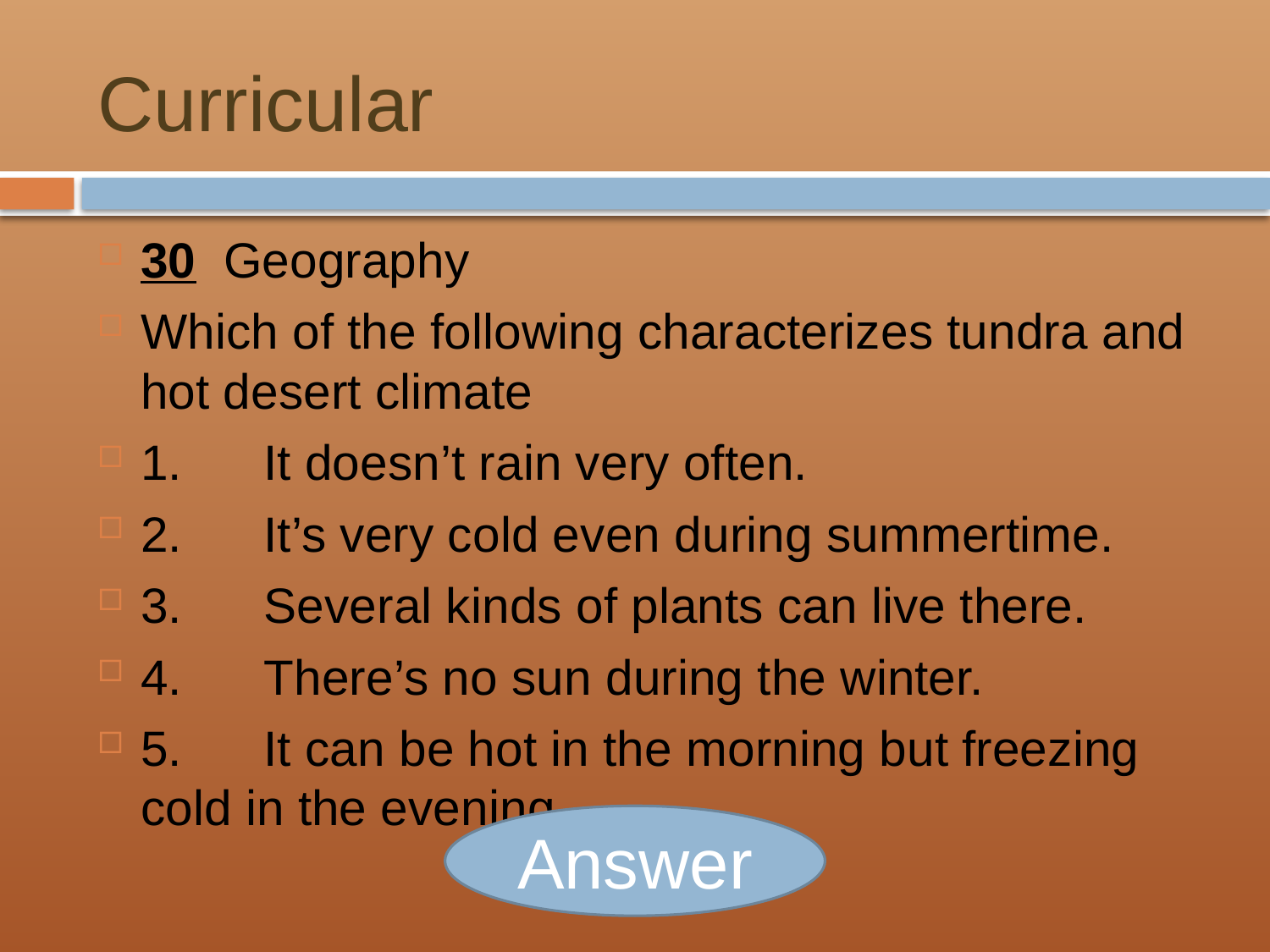

# Curricular
30  Geography
Which of the following characterizes tundra and hot desert climate
1.	It doesn’t rain very often.
2.	It’s very cold even during summertime.
3.	Several kinds of plants can live there.
4.	There’s no sun during the winter.
5.	It can be hot in the morning but freezing cold in the evening.

Answer